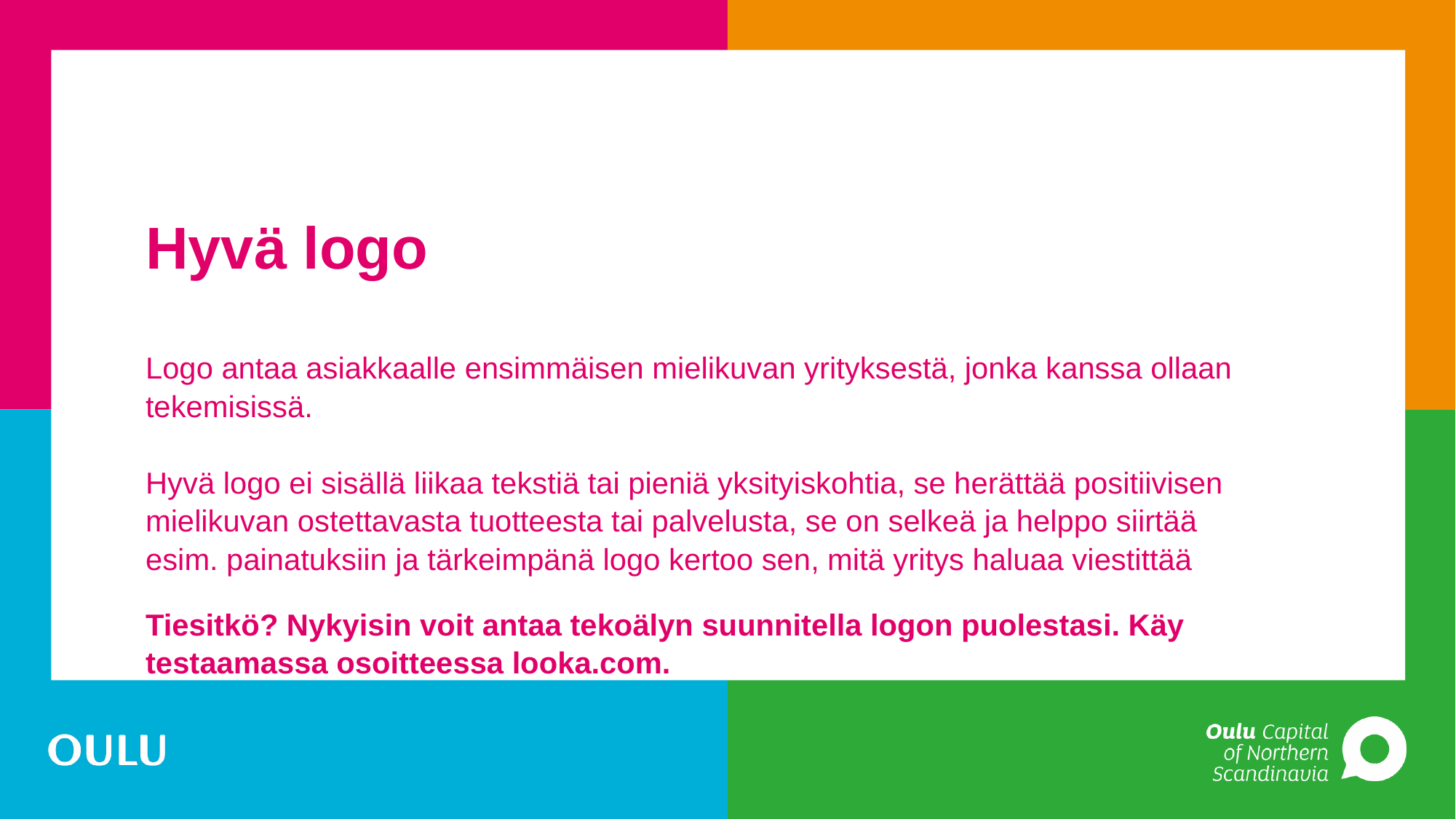

#
Hyvä logo
Logo antaa asiakkaalle ensimmäisen mielikuvan yrityksestä, jonka kanssa ollaan tekemisissä.

Hyvä logo ei sisällä liikaa tekstiä tai pieniä yksityiskohtia, se herättää positiivisen mielikuvan ostettavasta tuotteesta tai palvelusta, se on selkeä ja helppo siirtää esim. painatuksiin ja tärkeimpänä logo kertoo sen, mitä yritys haluaa viestittää

Tiesitkö? Nykyisin voit antaa tekoälyn suunnitella logon puolestasi. Käy testaamassa osoitteessa looka.com.